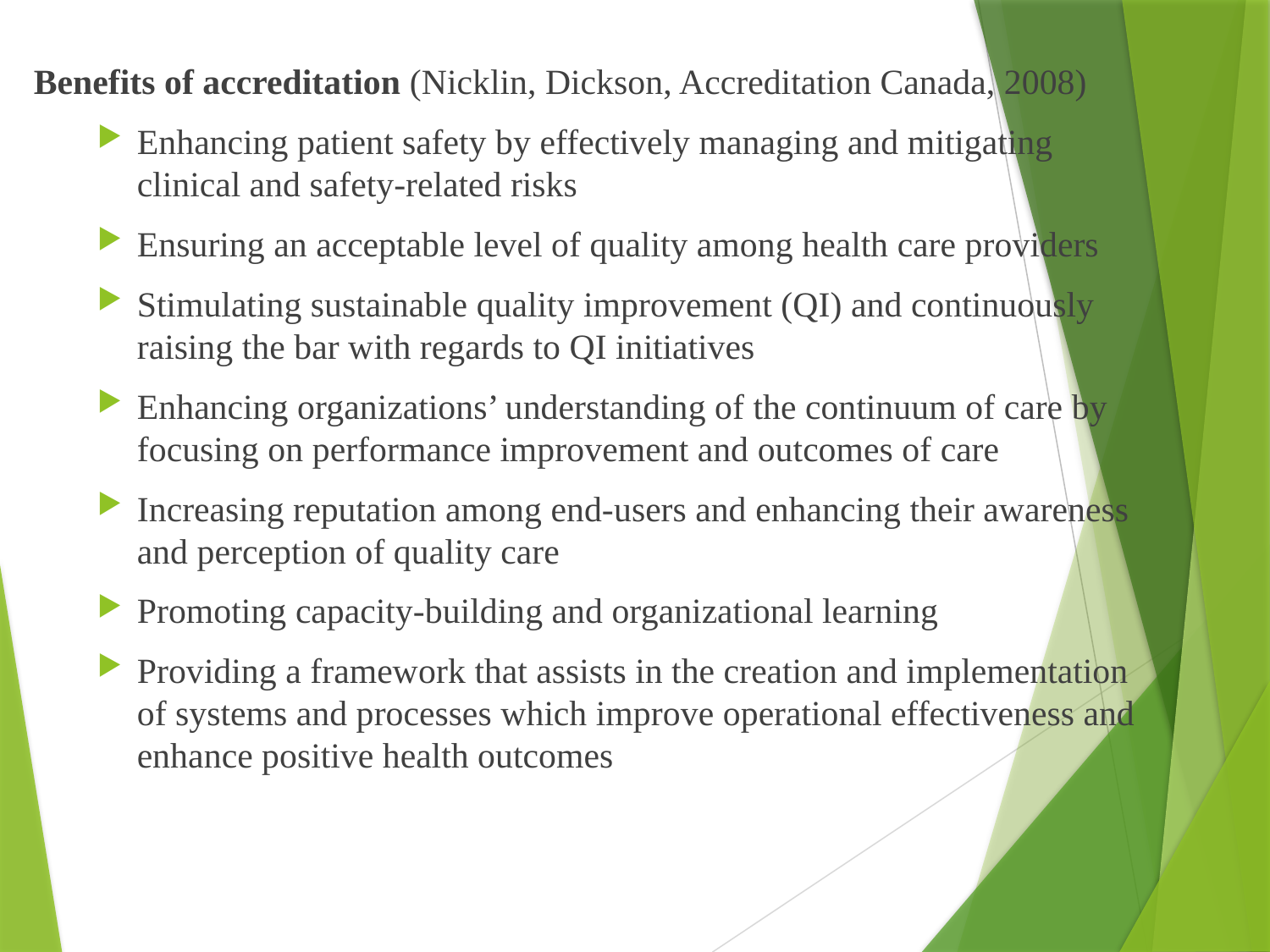

Benefits of accreditation (Nicklin, Dickson, Accreditation Canada, 2008)
Enhancing patient safety by effectively managing and mitigating clinical and safety-related risks
Ensuring an acceptable level of quality among health care providers
Stimulating sustainable quality improvement (QI) and continuously raising the bar with regards to QI initiatives
Enhancing organizations’ understanding of the continuum of care by focusing on performance improvement and outcomes of care
Increasing reputation among end-users and enhancing their awareness and perception of quality care
Promoting capacity-building and organizational learning
Providing a framework that assists in the creation and implementation of systems and processes which improve operational effectiveness and enhance positive health outcomes